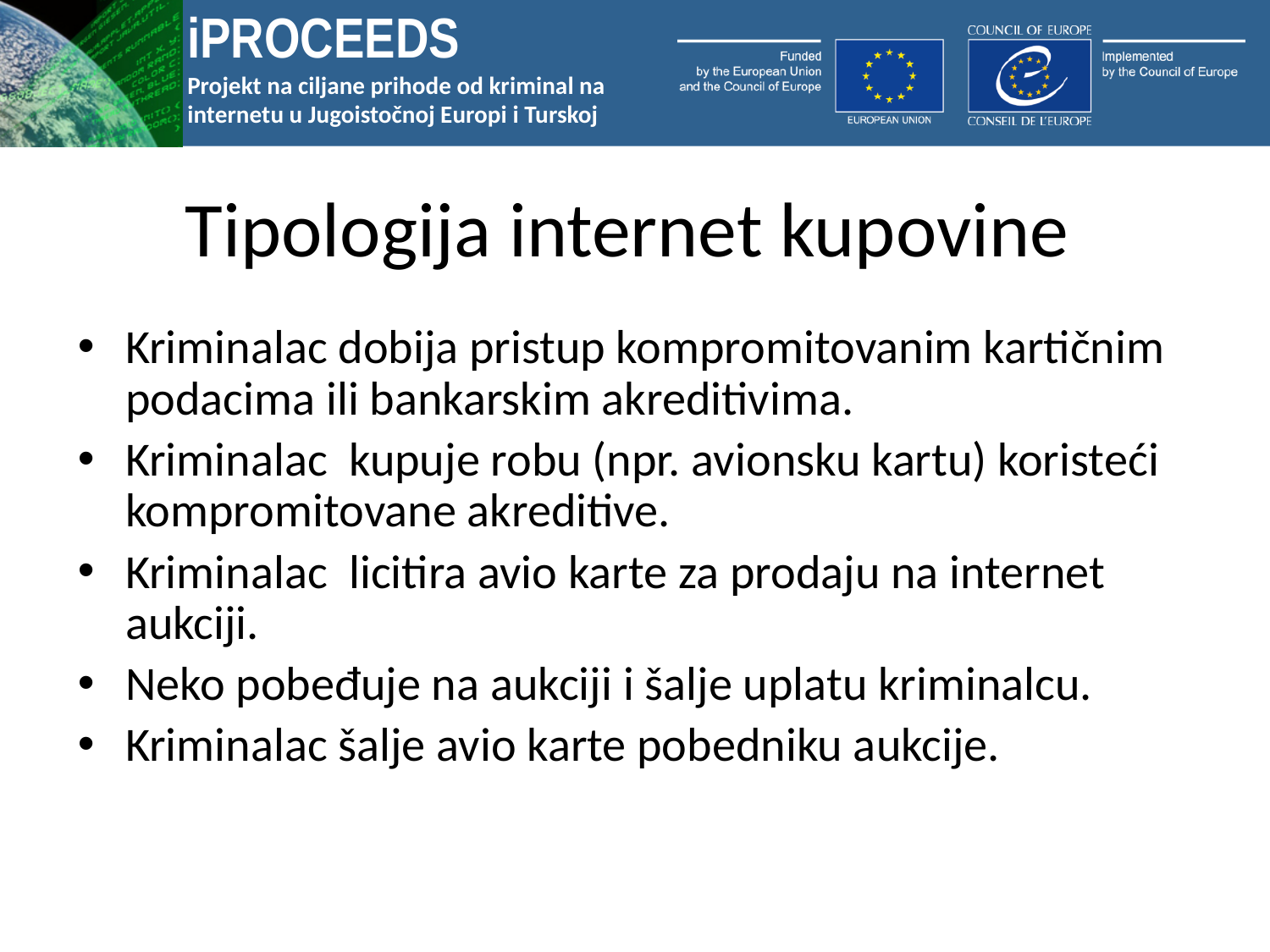

# Tipologija internet kupovine
Kriminalac dobija pristup kompromitovanim kartičnim podacima ili bankarskim akreditivima.
Kriminalac  kupuje robu (npr. avionsku kartu) koristeći kompromitovane akreditive.
Kriminalac  licitira avio karte za prodaju na internet aukciji.
Neko pobeđuje na aukciji i šalje uplatu kriminalcu.
Kriminalac šalje avio karte pobedniku aukcije.